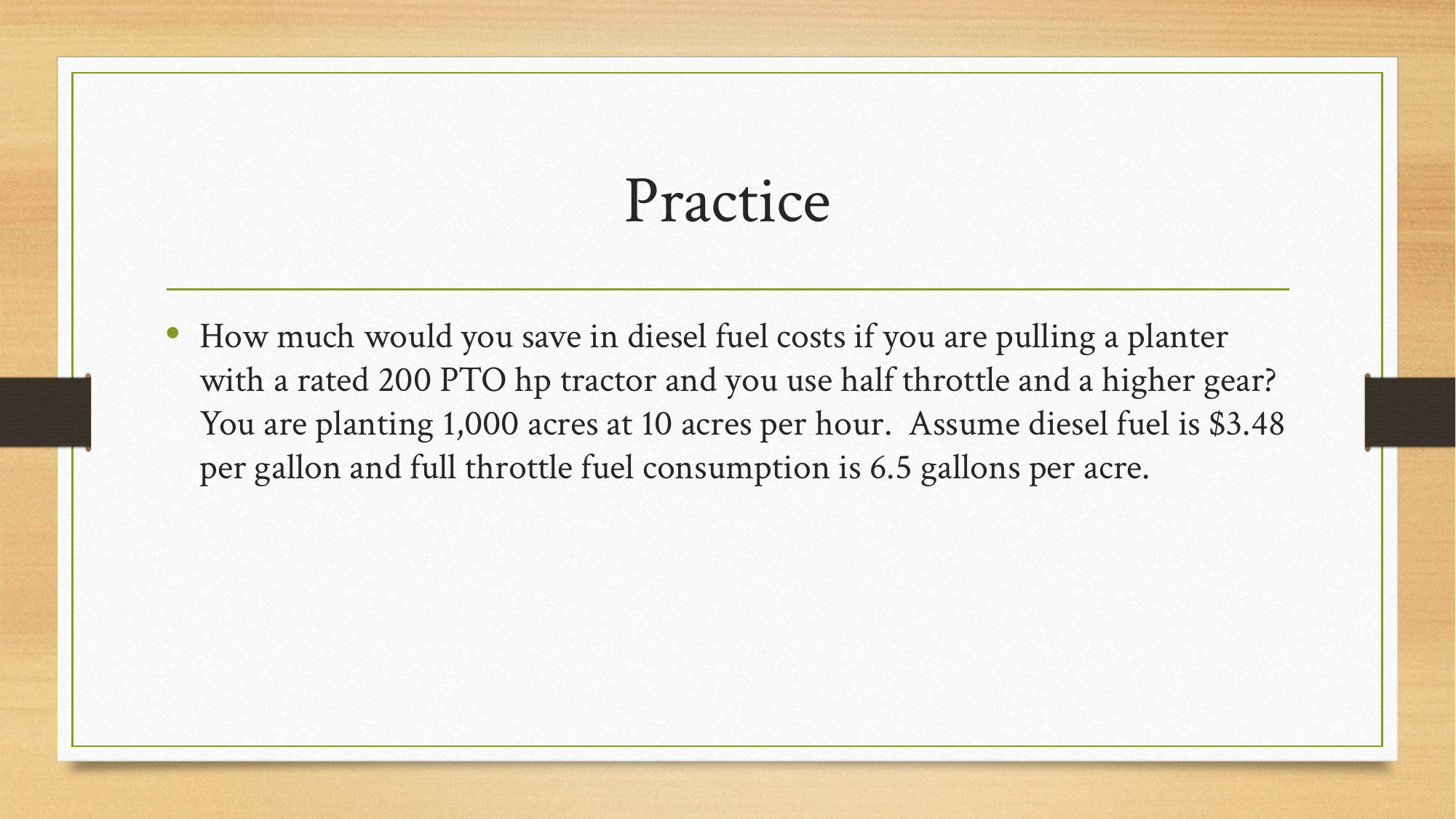

# Practice
How much would you save in diesel fuel costs if you are pulling a planter with a rated 200 PTO hp tractor and you use half throttle and a higher gear?  You are planting 1,000 acres at 10 acres per hour.  Assume diesel fuel is $3.48 per gallon and full throttle fuel consumption is 6.5 gallons per acre.